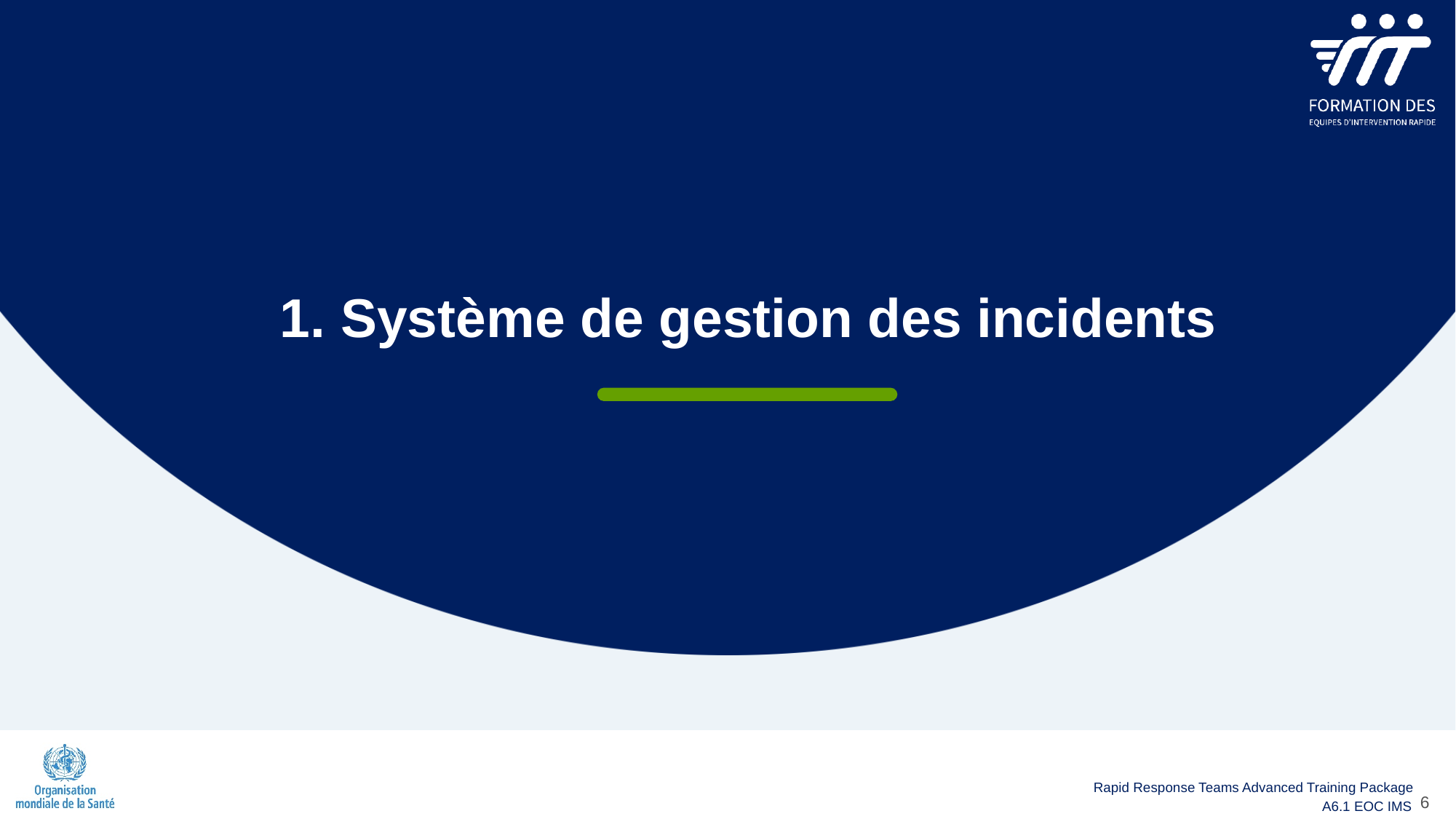

1. Système de gestion des incidents
6